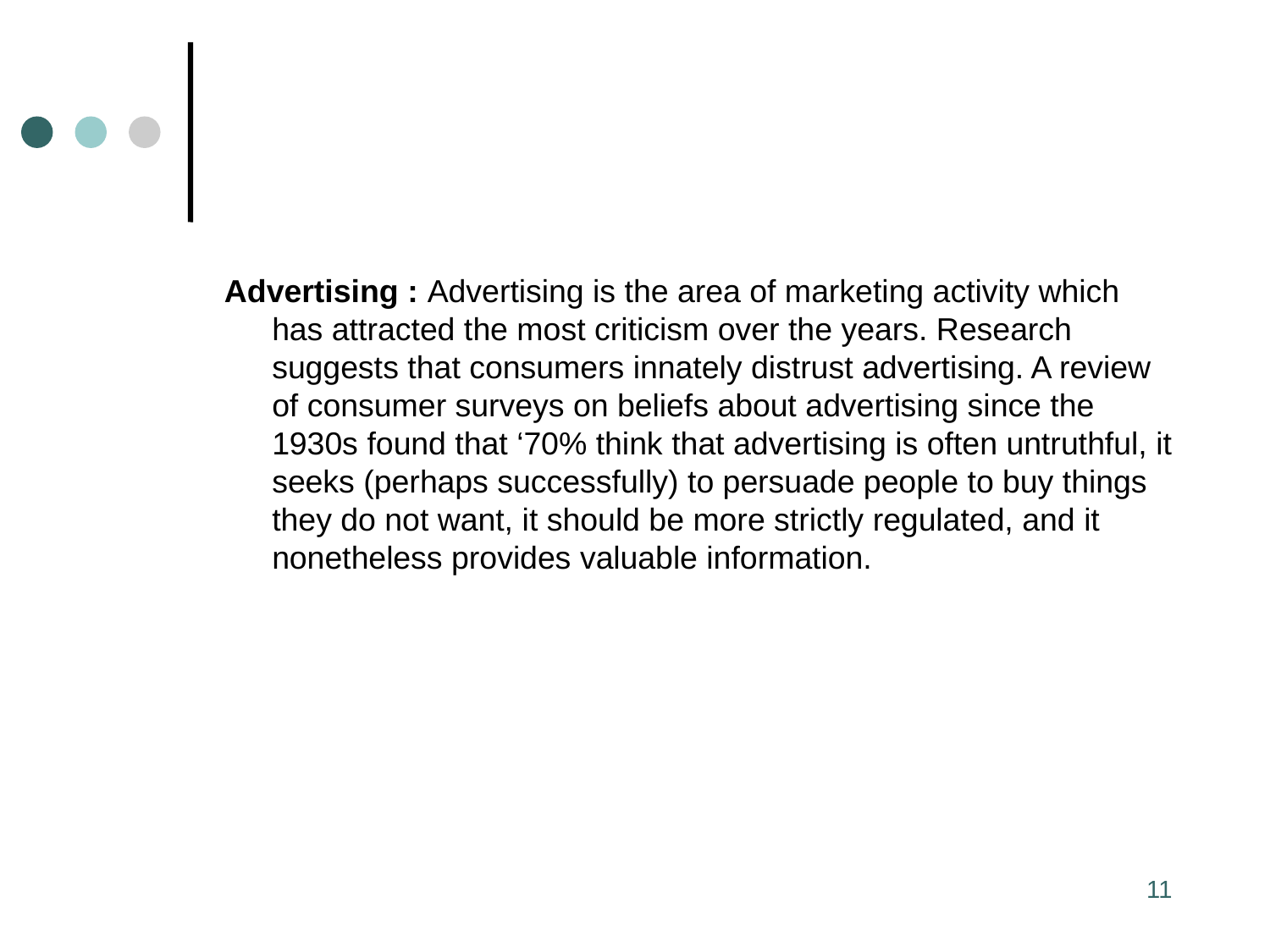

#
Advertising : Advertising is the area of marketing activity which has attracted the most criticism over the years. Research suggests that consumers innately distrust advertising. A review of consumer surveys on beliefs about advertising since the 1930s found that ‘70% think that advertising is often untruthful, it seeks (perhaps successfully) to persuade people to buy things they do not want, it should be more strictly regulated, and it nonetheless provides valuable information.
11